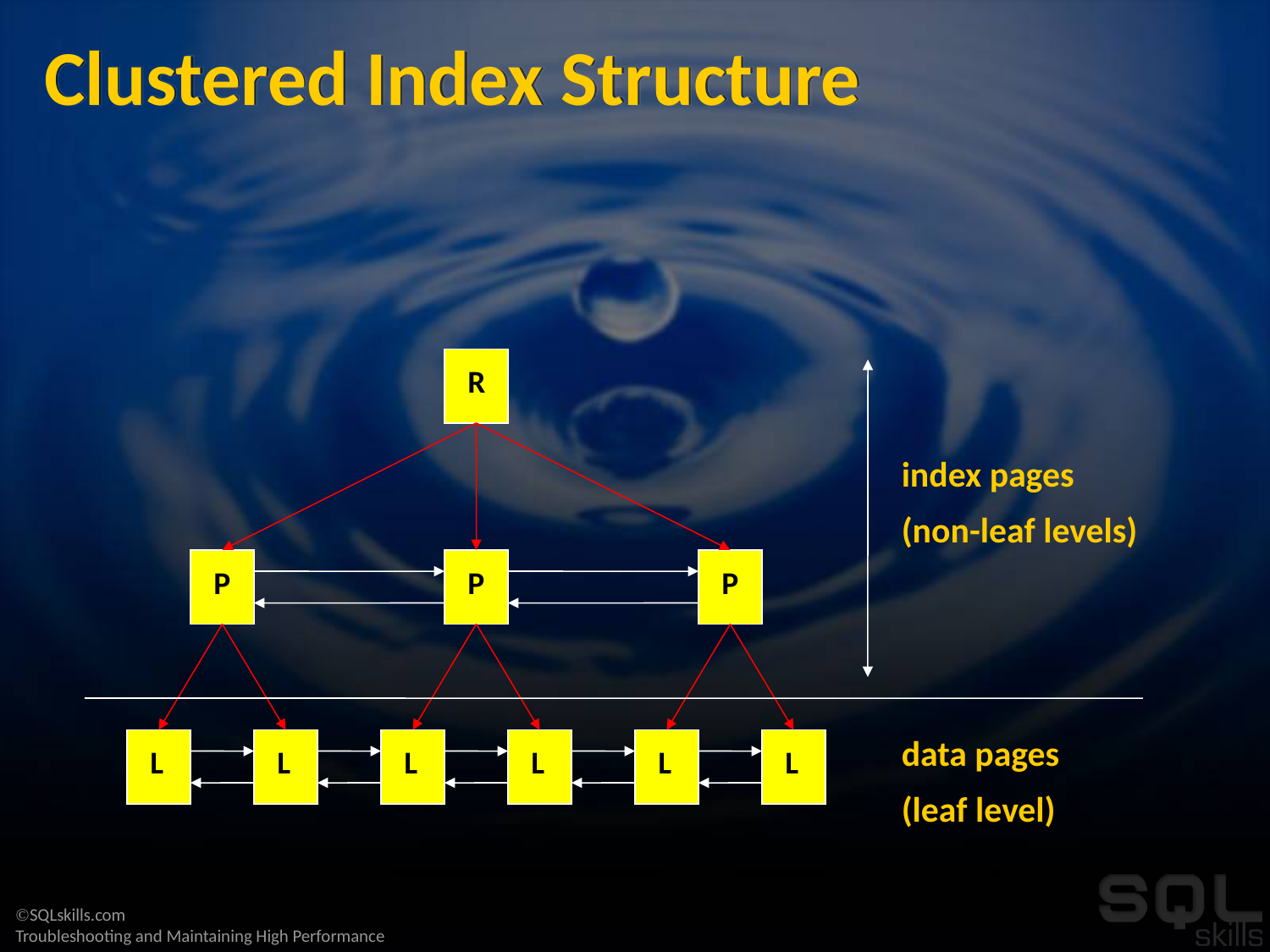

# Clustered Index Structure

R

P

P

P

L

L

L

L

L

L
data pages
(leaf level)

index pages
(non-leaf levels)